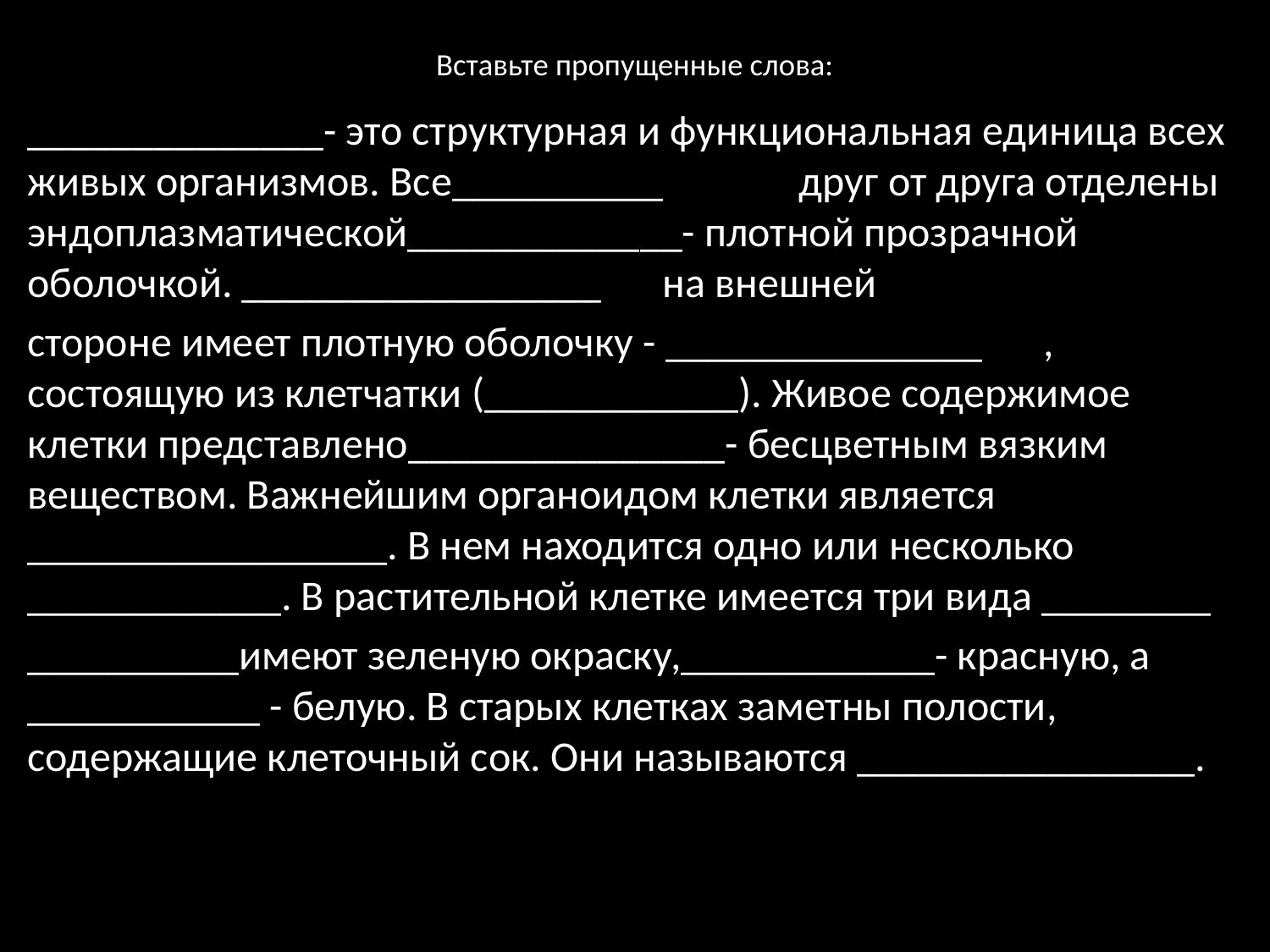

# Вставьте пропущенные слова:
______________- это структурная и функциональная единица всех живых организмов. Все__________ 	 друг от друга отделены эндоплазматической_____________- плотной прозрачной оболочкой. _________________	на внешней
стороне имеет плотную оболочку - _______________	, состоящую из клетчатки (____________). Живое содержимое клетки представлено_______________- бесцветным вязким веществом. Важнейшим органоидом клетки является _________________. В нем находится одно или несколько ____________. В растительной клетке имеется три вида ________
__________имеют зеленую окраску,____________- красную, а ___________ - белую. В старых клетках заметны полости, содержащие клеточный сок. Они называются ________________.